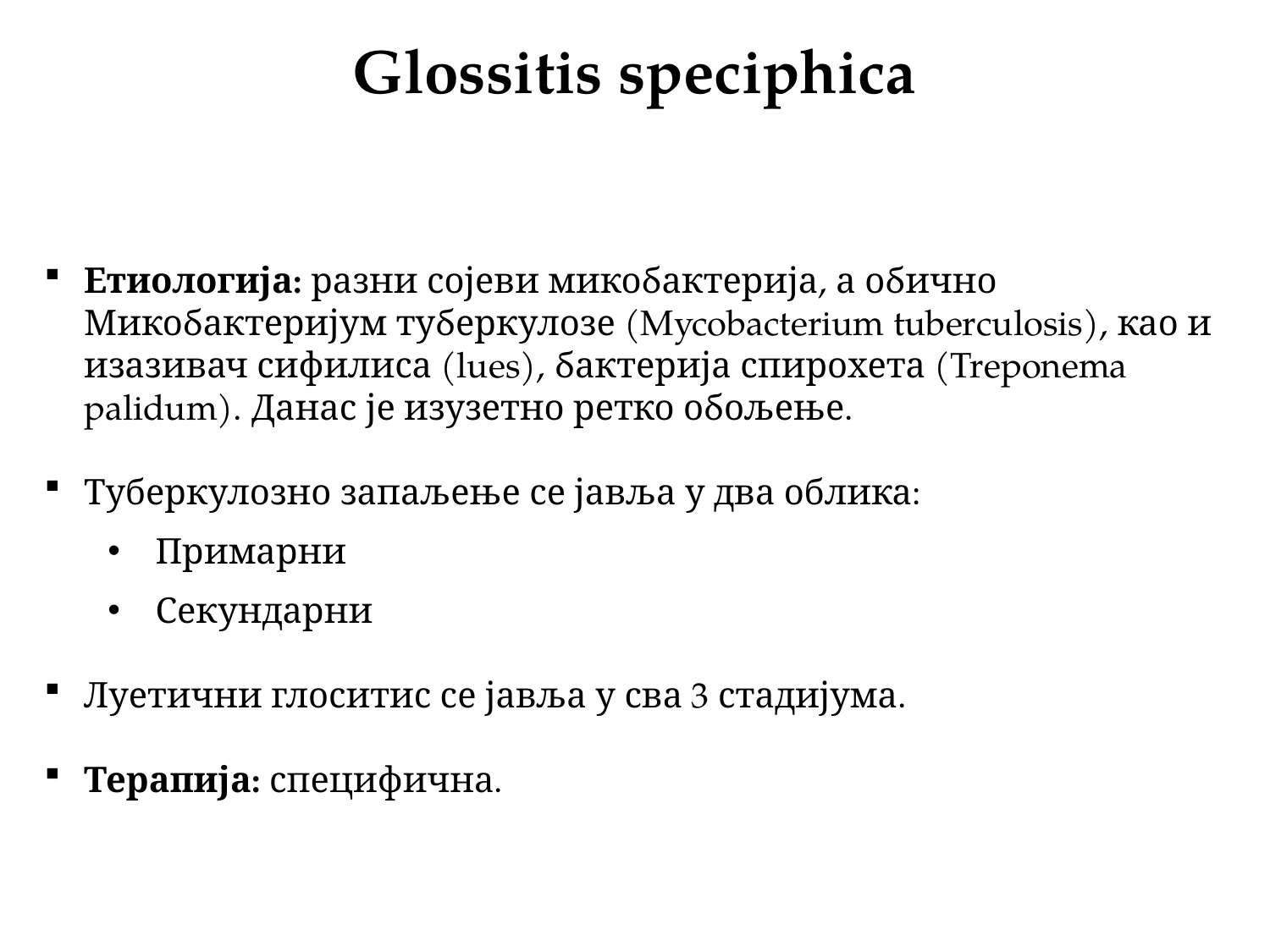

Glossitis speciphica

Етиологија: разни сојеви микобактерија, а обично Микобактеријум туберкулозе (Mycobacterium tuberculosis), као и изазивач сифилиса (lues), бактерија спирохета (Treponema palidum). Данас је изузетно ретко обољење.

Туберкулозно запаљење се јавља у два облика:

Примарни

Секундарни

Луетични глоситис се јавља у сва 3 стадијума.

Терапија: специфична.